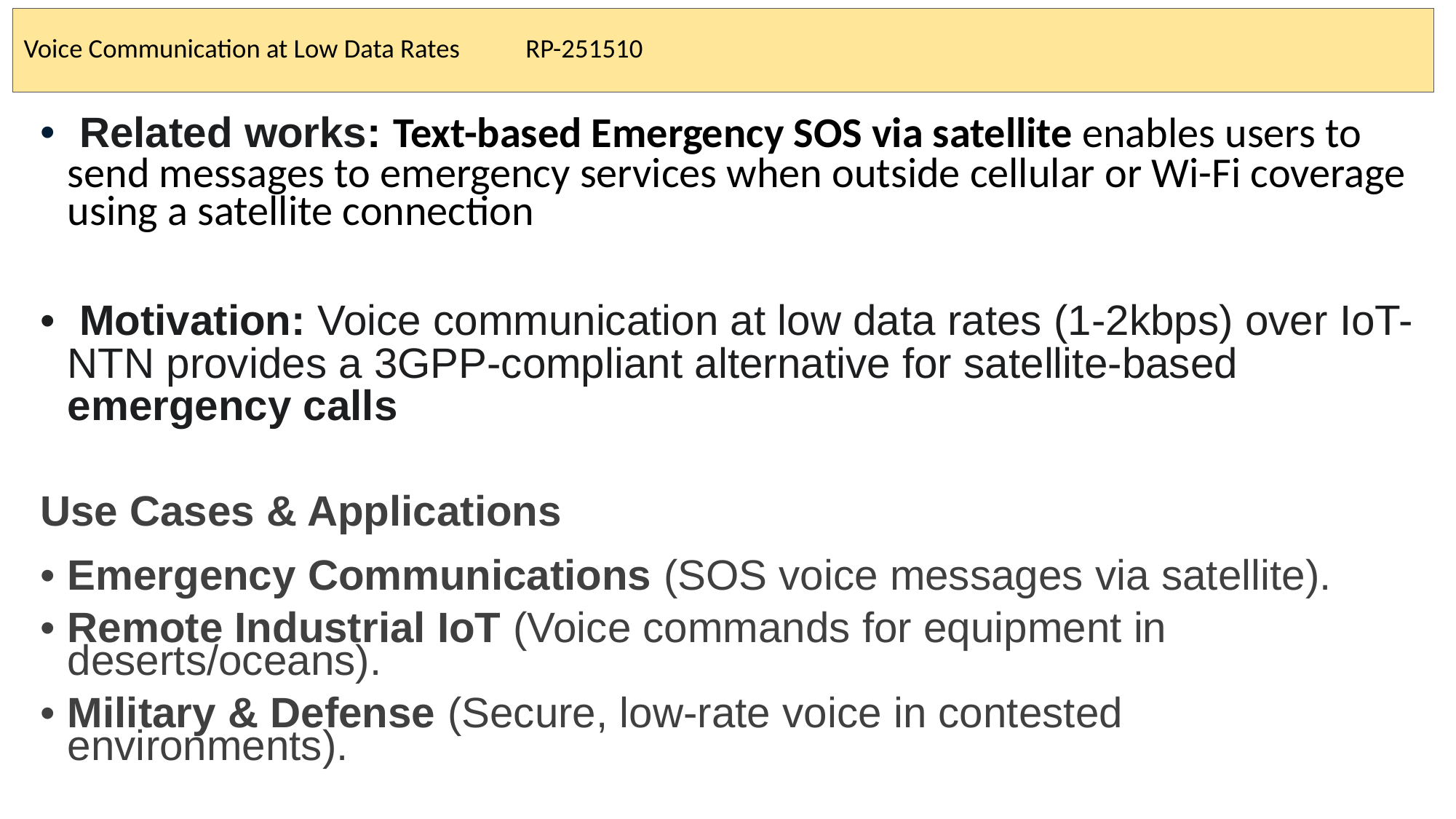

# Voice Communication at Low Data Rates           RP-251510
 Related works: Text-based Emergency SOS via satellite enables users to send messages to emergency services when outside cellular or Wi-Fi coverage using a satellite connection

 Motivation: Voice communication at low data rates (1-2kbps) over IoT-NTN provides a 3GPP-compliant alternative for satellite-based emergency calls

Use Cases & Applications
Emergency Communications (SOS voice messages via satellite).
Remote Industrial IoT (Voice commands for equipment in deserts/oceans).
Military & Defense (Secure, low-rate voice in contested environments).